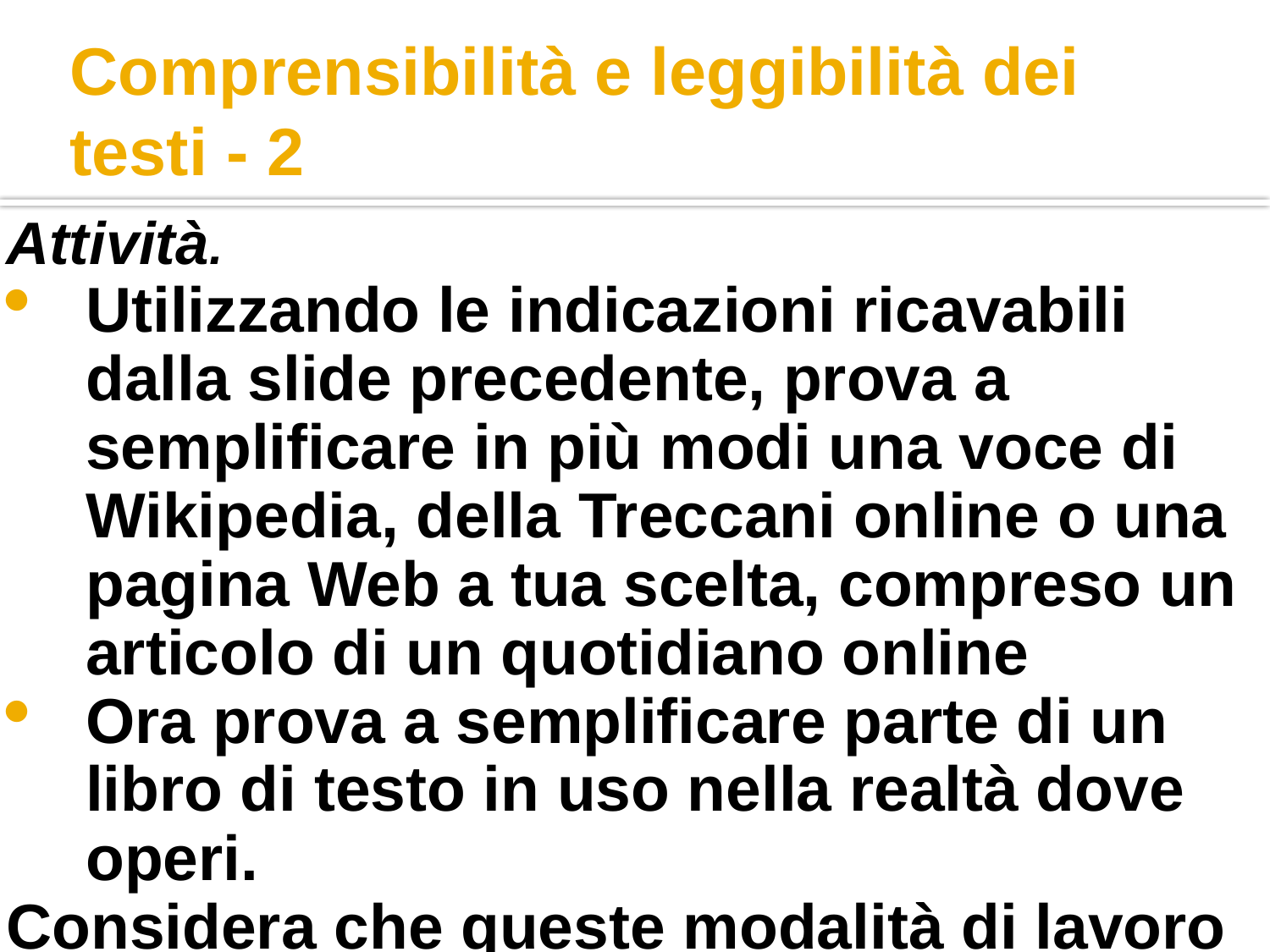

# Comprensibilità e leggibilità dei testi - 2
Attività.
Utilizzando le indicazioni ricavabili dalla slide precedente, prova a semplificare in più modi una voce di Wikipedia, della Treccani online o una pagina Web a tua scelta, compreso un articolo di un quotidiano online
Ora prova a semplificare parte di un libro di testo in uso nella realtà dove operi.
Considera che queste modalità di lavoro sono valide anche per altri tipi di disabilità.